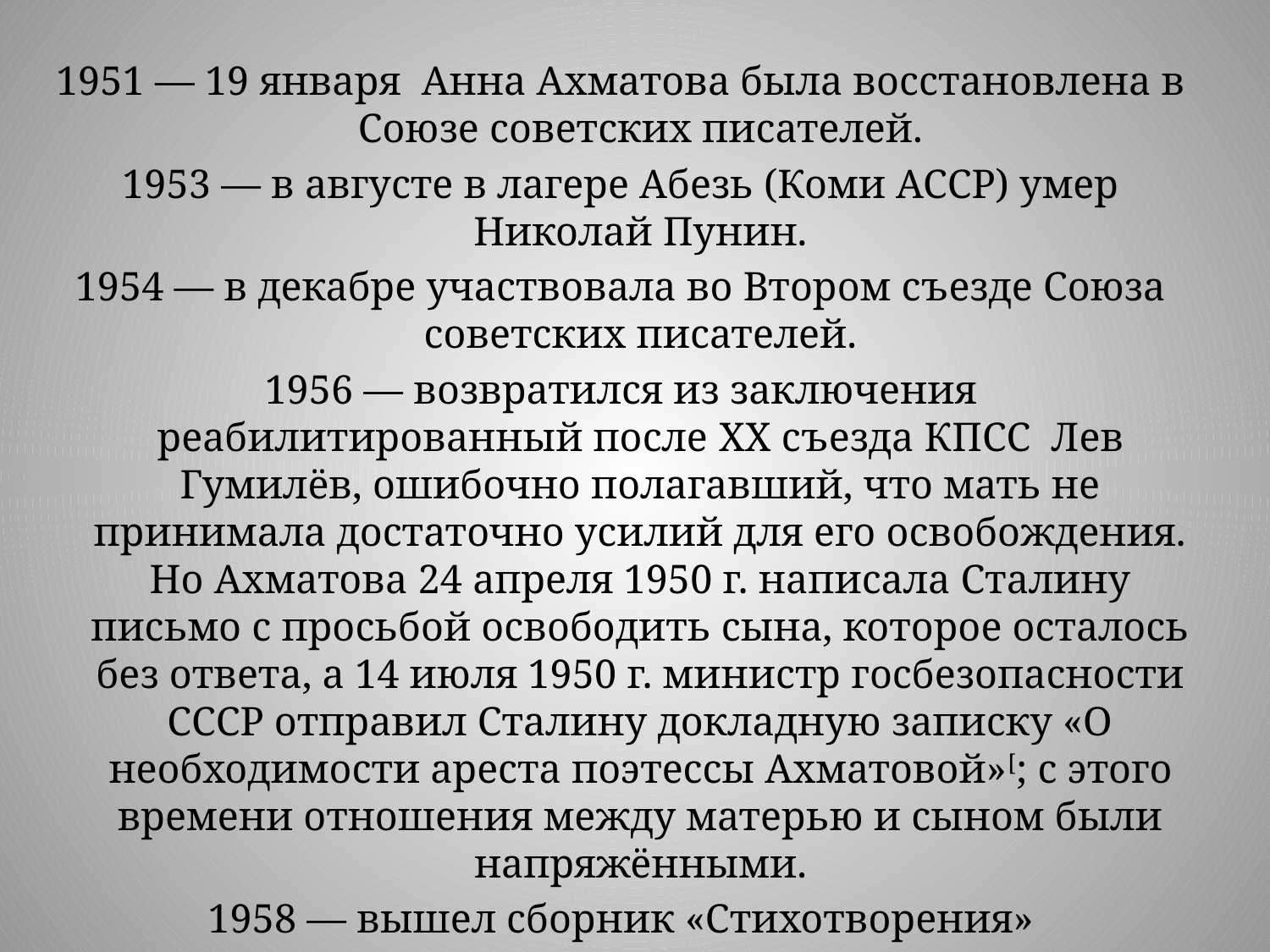

#
1951 — 19 января  Анна Ахматова была восстановлена в Союзе советских писателей.
1953 — в августе в лагере Абезь (Коми АССР) умер Николай Пунин.
1954 — в декабре участвовала во Втором съезде Союза советских писателей.
1956 — возвратился из заключения реабилитированный после XX съезда КПСС  Лев Гумилёв, ошибочно полагавший, что мать не принимала достаточно усилий для его освобождения. Но Ахматова 24 апреля 1950 г. написала Сталину письмо с просьбой освободить сына, которое осталось без ответа, а 14 июля 1950 г. министр госбезопасности СССР отправил Сталину докладную записку «О необходимости ареста поэтессы Ахматовой»[; с этого времени отношения между матерью и сыном были напряжёнными.
1958 — вышел сборник «Стихотворения»